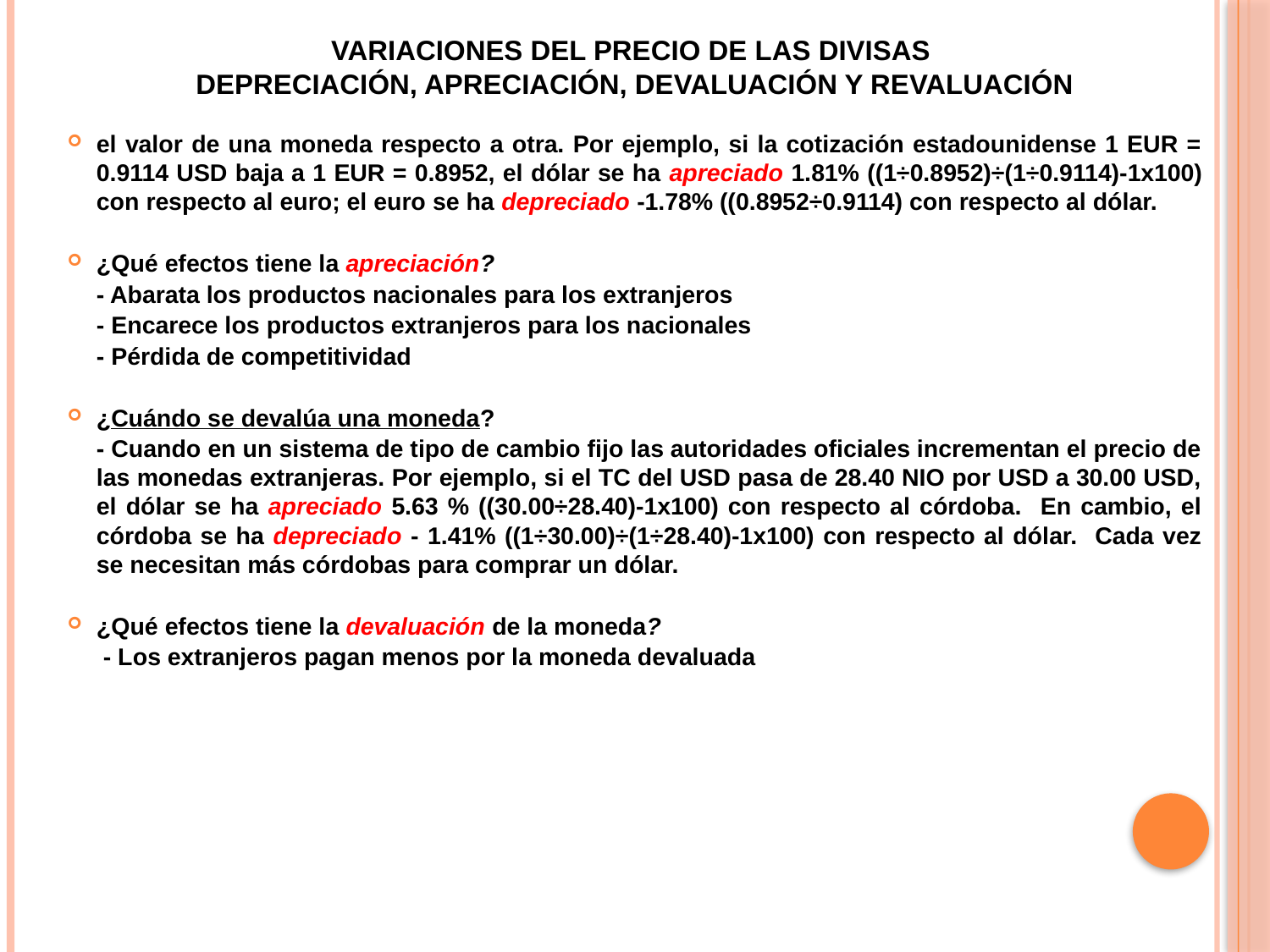

# Variaciones del precio de las divisas depreciación, apreciación, devaluación y revaluación
el valor de una moneda respecto a otra. Por ejemplo, si la cotización estadounidense 1 EUR = 0.9114 USD baja a 1 EUR = 0.8952, el dólar se ha apreciado 1.81% ((1÷0.8952)÷(1÷0.9114)-1x100) con respecto al euro; el euro se ha depreciado -1.78% ((0.8952÷0.9114) con respecto al dólar.

¿Qué efectos tiene la apreciación?
	- Abarata los productos nacionales para los extranjeros
	- Encarece los productos extranjeros para los nacionales
	- Pérdida de competitividad

¿Cuándo se devalúa una moneda?
	- Cuando en un sistema de tipo de cambio fijo las autoridades oficiales incrementan el precio de las monedas extranjeras. Por ejemplo, si el TC del USD pasa de 28.40 NIO por USD a 30.00 USD, el dólar se ha apreciado 5.63 % ((30.00÷28.40)-1x100) con respecto al córdoba.  En cambio, el córdoba se ha depreciado - 1.41% ((1÷30.00)÷(1÷28.40)-1x100) con respecto al dólar.  Cada vez se necesitan más córdobas para comprar un dólar.

¿Qué efectos tiene la devaluación de la moneda?
	 - Los extranjeros pagan menos por la moneda devaluada